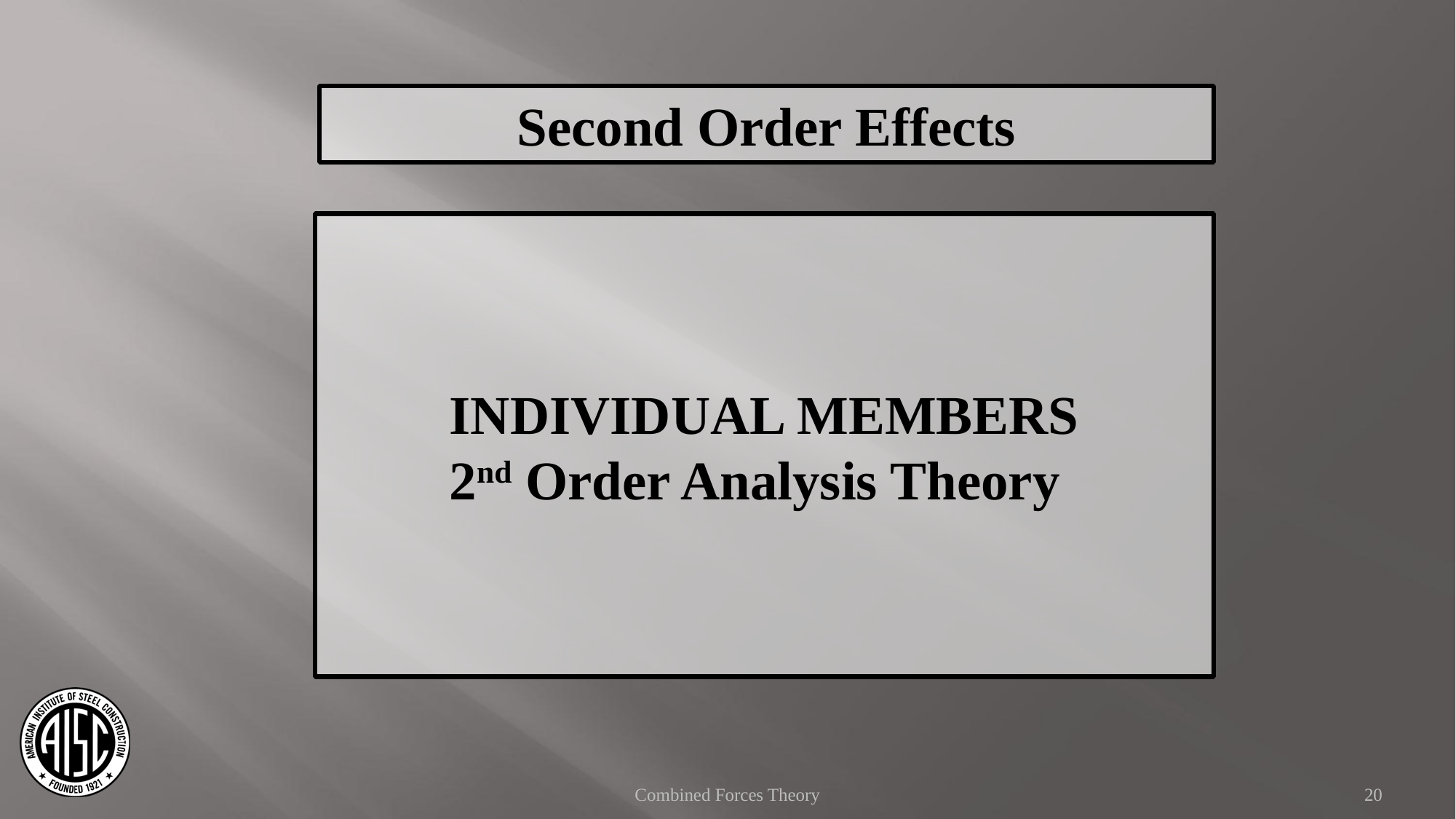

Second Order Effects
INDIVIDUAL MEMBERS
2nd Order Analysis Theory
Combined Forces Theory
20